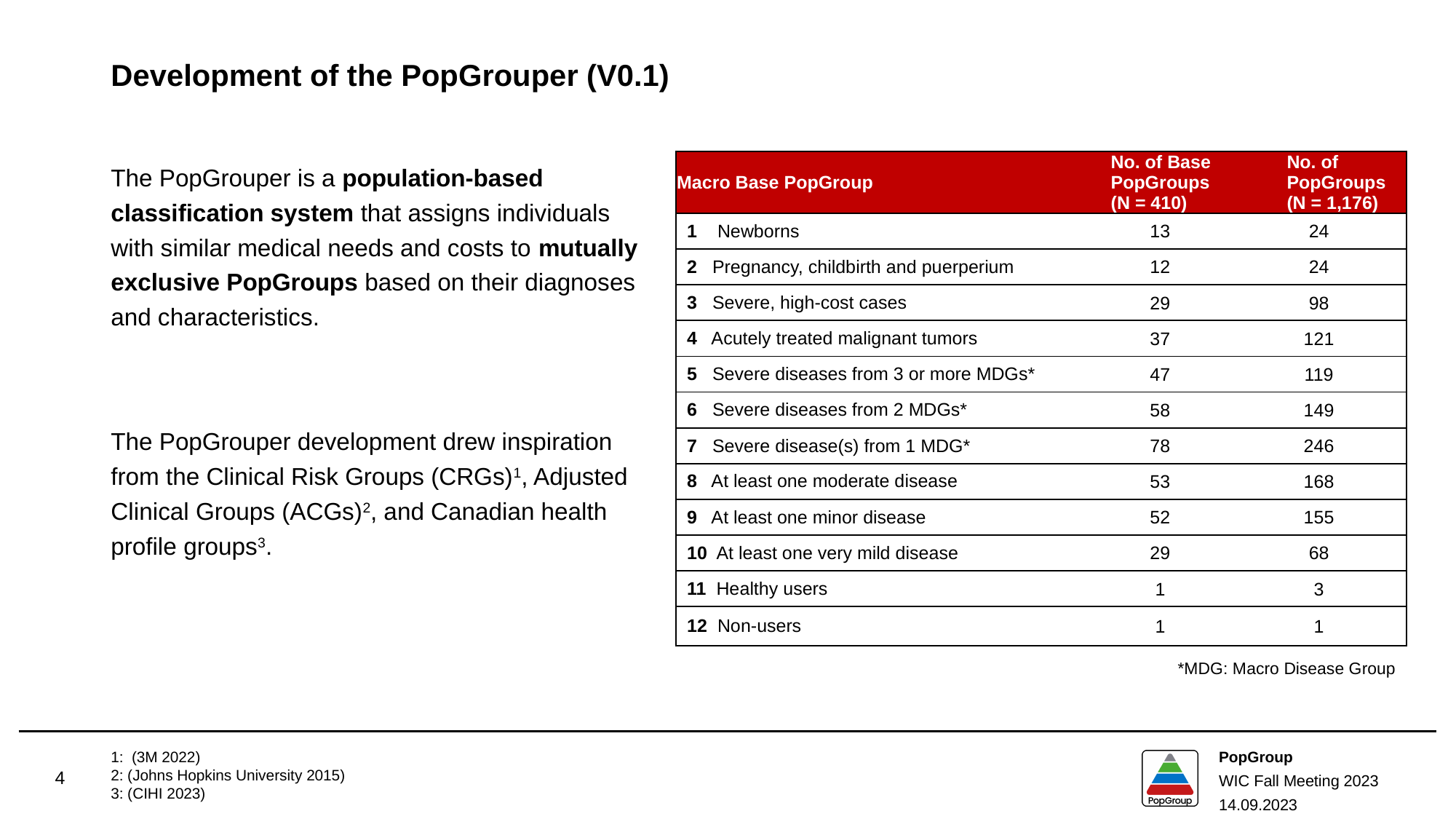

# Development of the PopGrouper (V0.1)
The PopGrouper is a population-based classification system that assigns individuals with similar medical needs and costs to mutually exclusive PopGroups based on their diagnoses and characteristics.

The PopGrouper development drew inspiration from the Clinical Risk Groups (CRGs)1, Adjusted Clinical Groups (ACGs)2, and Canadian health profile groups3.

| Macro Base PopGroup | No. of Base PopGroups (N = 410) | No. of PopGroups (N = 1,176) |
| --- | --- | --- |
| 1 Newborns | 13 | 24 |
| 2 Pregnancy, childbirth and puerperium | 12 | 24 |
| 3 Severe, high-cost cases | 29 | 98 |
| 4 Acutely treated malignant tumors | 37 | 121 |
| 5 Severe diseases from 3 or more MDGs\* | 47 | 119 |
| 6 Severe diseases from 2 MDGs\* | 58 | 149 |
| 7 Severe disease(s) from 1 MDG\* | 78 | 246 |
| 8 At least one moderate disease | 53 | 168 |
| 9 At least one minor disease | 52 | 155 |
| 10 At least one very mild disease | 29 | 68 |
| 11 Healthy users | 1 | 3 |
| 12 Non-users | 1 | 1 |
*MDG: Macro Disease Group
1:  (3M 2022)
2: (Johns Hopkins University 2015)
3: (CIHI 2023)